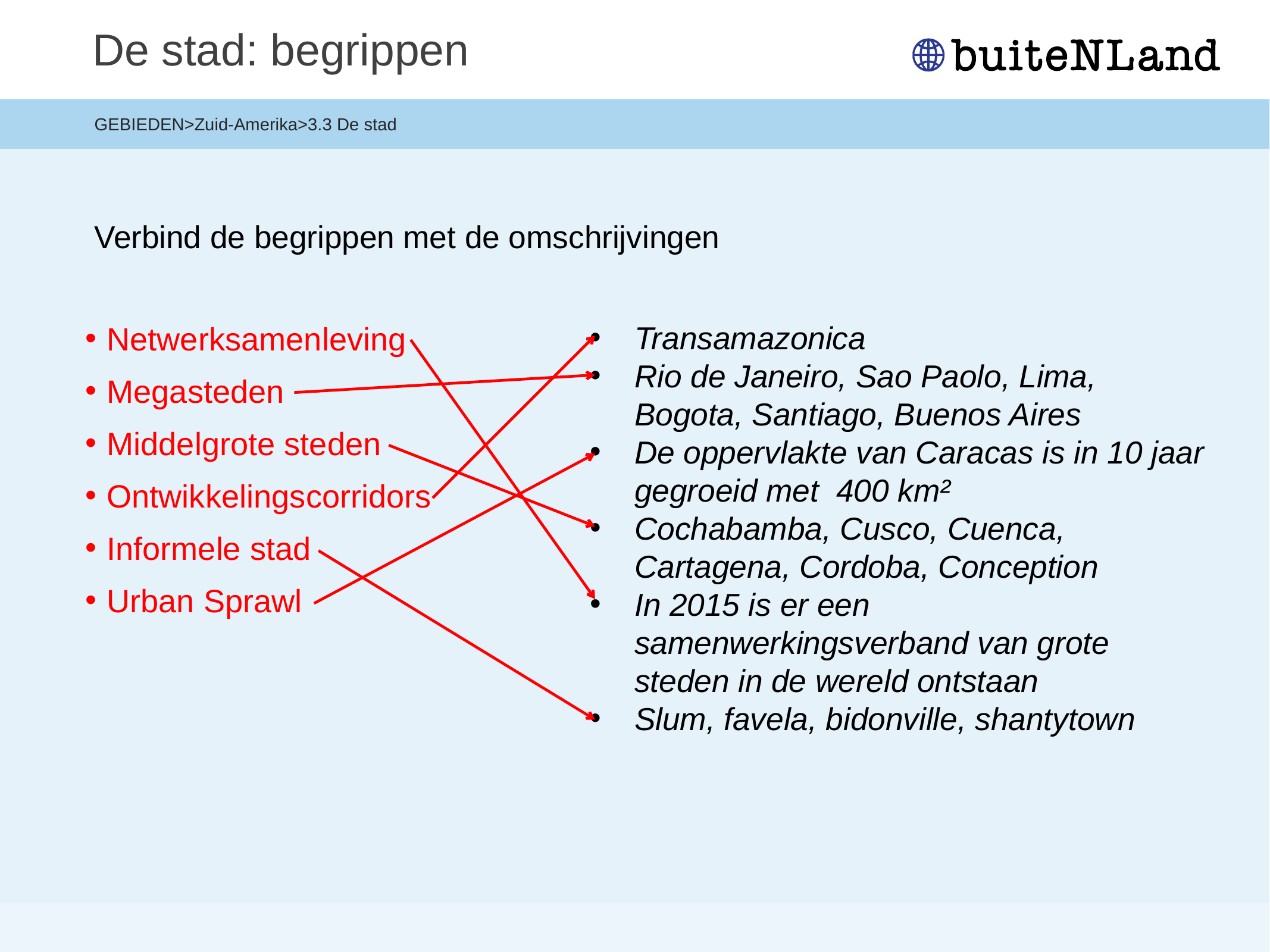

# De stad: begrippen
GEBIEDEN>Zuid-Amerika>3.3 De stad
Verbind de begrippen met de omschrijvingen
Transamazonica
Rio de Janeiro, Sao Paolo, Lima, Bogota, Santiago, Buenos Aires
De oppervlakte van Caracas is in 10 jaar gegroeid met  400 km²
Cochabamba, Cusco, Cuenca, Cartagena, Cordoba, Conception
In 2015 is er een samenwerkingsverband van grote steden in de wereld ontstaan
Slum, favela, bidonville, shantytown
Netwerksamenleving
Megasteden
Middelgrote steden
Ontwikkelingscorridors
Informele stad
Urban Sprawl